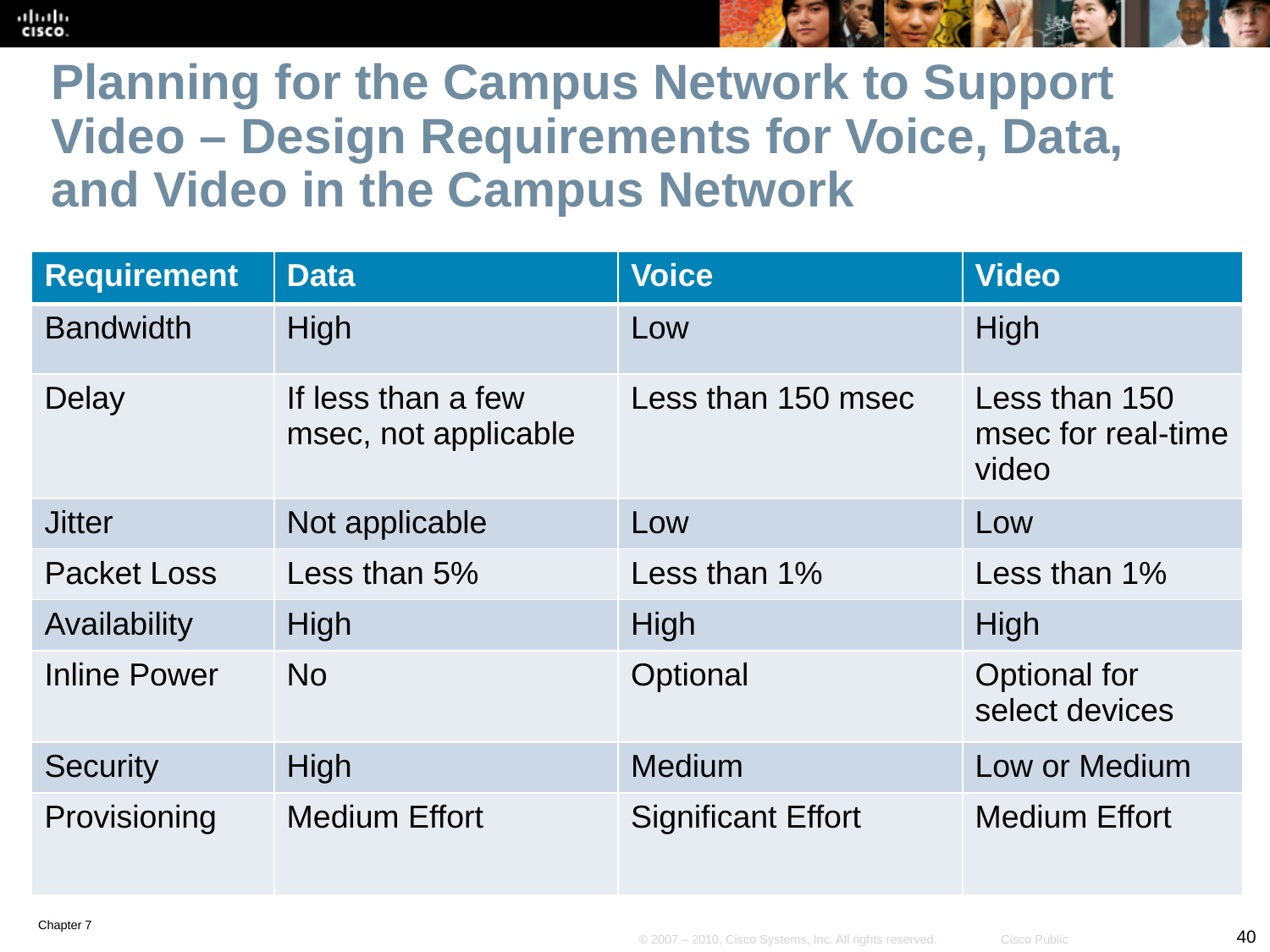

# Planning for the Campus Network to Support Video – Design Requirements for Voice, Data, and Video in the Campus Network
| Requirement | Data | Voice | Video |
| --- | --- | --- | --- |
| Bandwidth | High | Low | High |
| Delay | If less than a few msec, not applicable | Less than 150 msec | Less than 150 msec for real-time video |
| Jitter | Not applicable | Low | Low |
| Packet Loss | Less than 5% | Less than 1% | Less than 1% |
| Availability | High | High | High |
| Inline Power | No | Optional | Optional for select devices |
| Security | High | Medium | Low or Medium |
| Provisioning | Medium Effort | Significant Effort | Medium Effort |